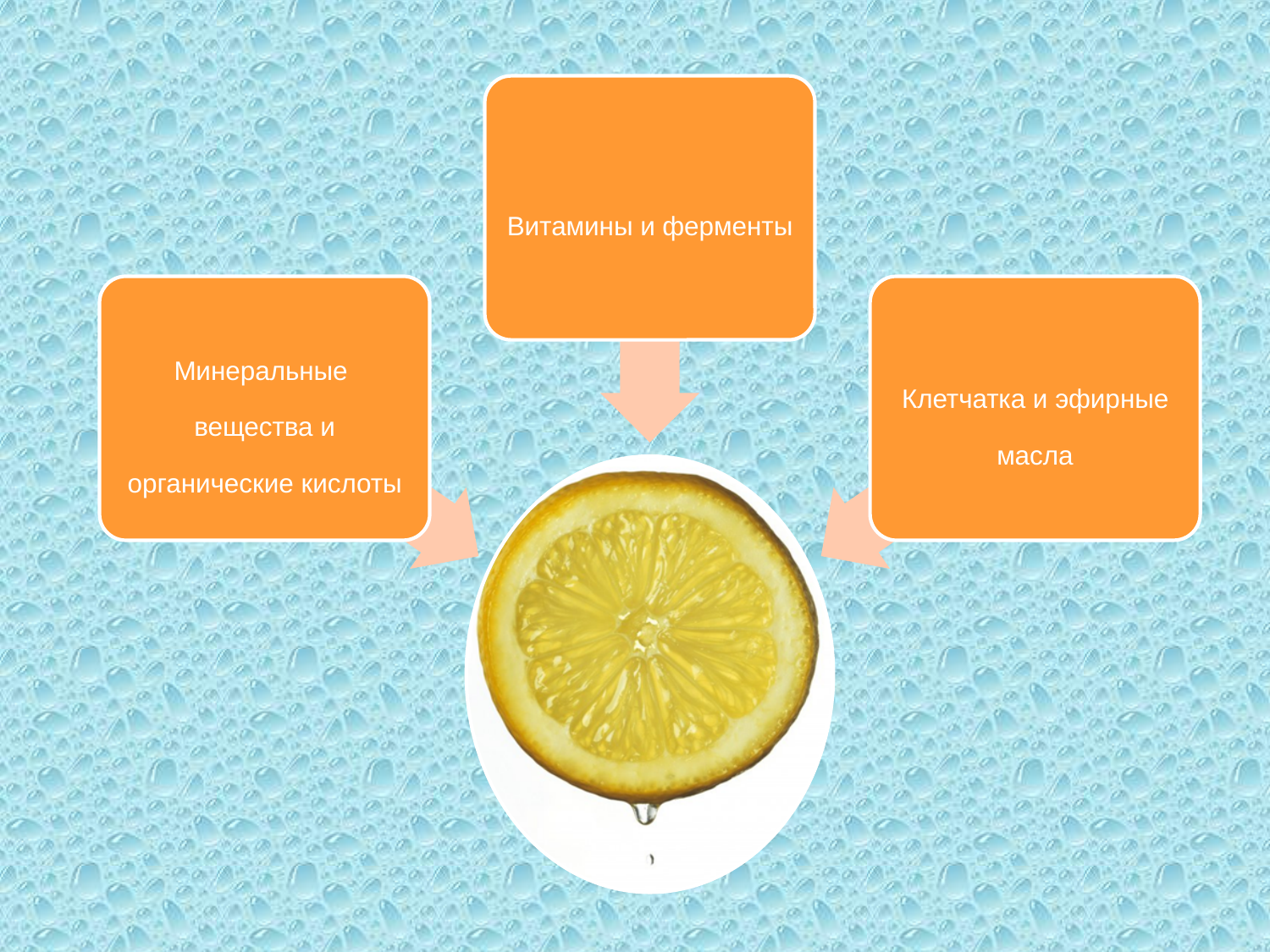

Минеральные  вещества и органические кислоты
Витамины и ферменты
Клетчатка и эфирные масла